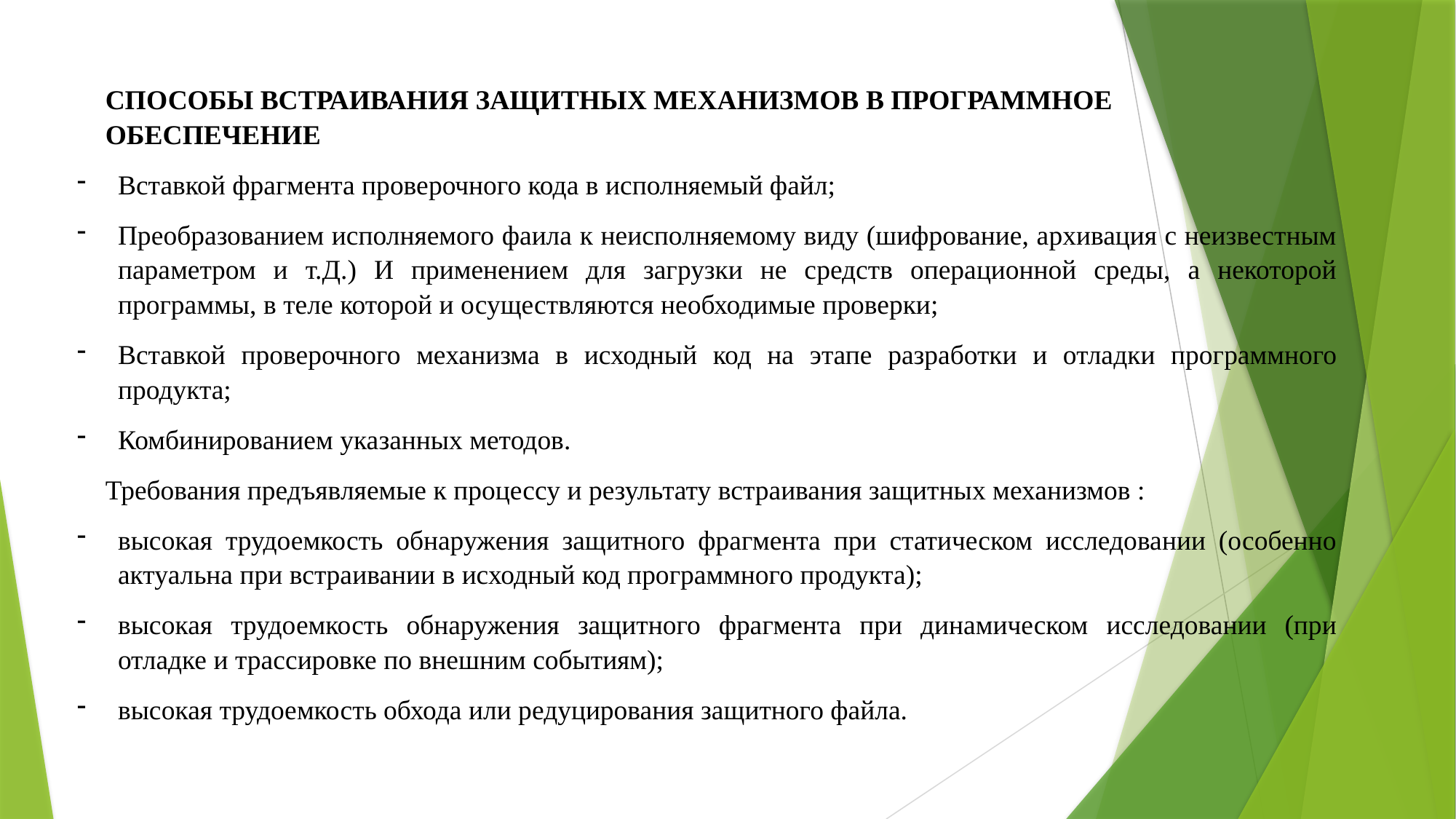

СПОСОБЫ ВСТРАИВАНИЯ ЗАЩИТНЫХ МЕХАНИЗМОВ В ПРОГРАММНОЕ ОБЕСПЕЧЕНИЕ
Вставкой фрагмента проверочного кода в исполняемый файл;
Преобразованием исполняемого фаила к неисполняемому виду (шифрование, архивация с неизвестным параметром и т.Д.) И применением для загрузки не средств операционной среды, а некоторой программы, в теле которой и осуществляются необходимые проверки;
Вставкой проверочного механизма в исходный код на этапе разработки и отладки программного продукта;
Комбинированием указанных методов.
Требования предъявляемые к процессу и результату встраивания защитных механизмов :
высокая трудоемкость обнаружения защитного фрагмента при статическом исследовании (особенно актуальна при встраивании в исходный код программного продукта);
высокая трудоемкость обнаружения защитного фрагмента при динамическом исследовании (при отладке и трассировке по внешним событиям);
высокая трудоемкость обхода или редуцирования защитного файла.